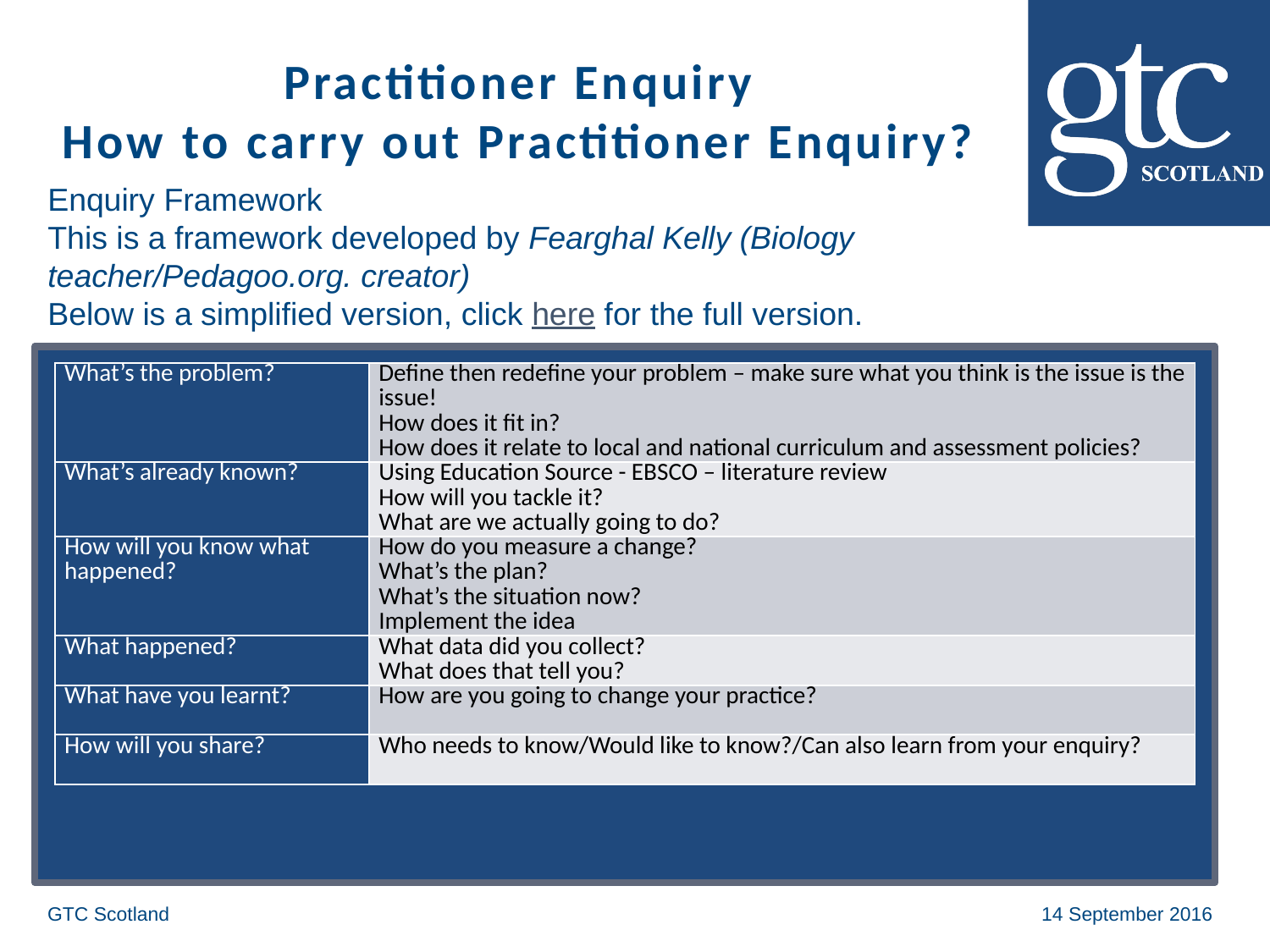

# Practitioner Enquiry How to carry out Practitioner Enquiry?
Enquiry Framework
This is a framework developed by Fearghal Kelly (Biology teacher/Pedagoo.org. creator)
Below is a simplified version, click here for the full version.

| What’s the problem? | Define then redefine your problem – make sure what you think is the issue is the issue! How does it fit in? How does it relate to local and national curriculum and assessment policies? |
| --- | --- |
| What’s already known? | Using Education Source - EBSCO – literature review How will you tackle it? What are we actually going to do? |
| How will you know what happened? | How do you measure a change? What’s the plan? What’s the situation now? Implement the idea |
| What happened? | What data did you collect? What does that tell you? |
| What have you learnt? | How are you going to change your practice? |
| How will you share? | Who needs to know/Would like to know?/Can also learn from your enquiry? |
GTC Scotland
14 September 2016